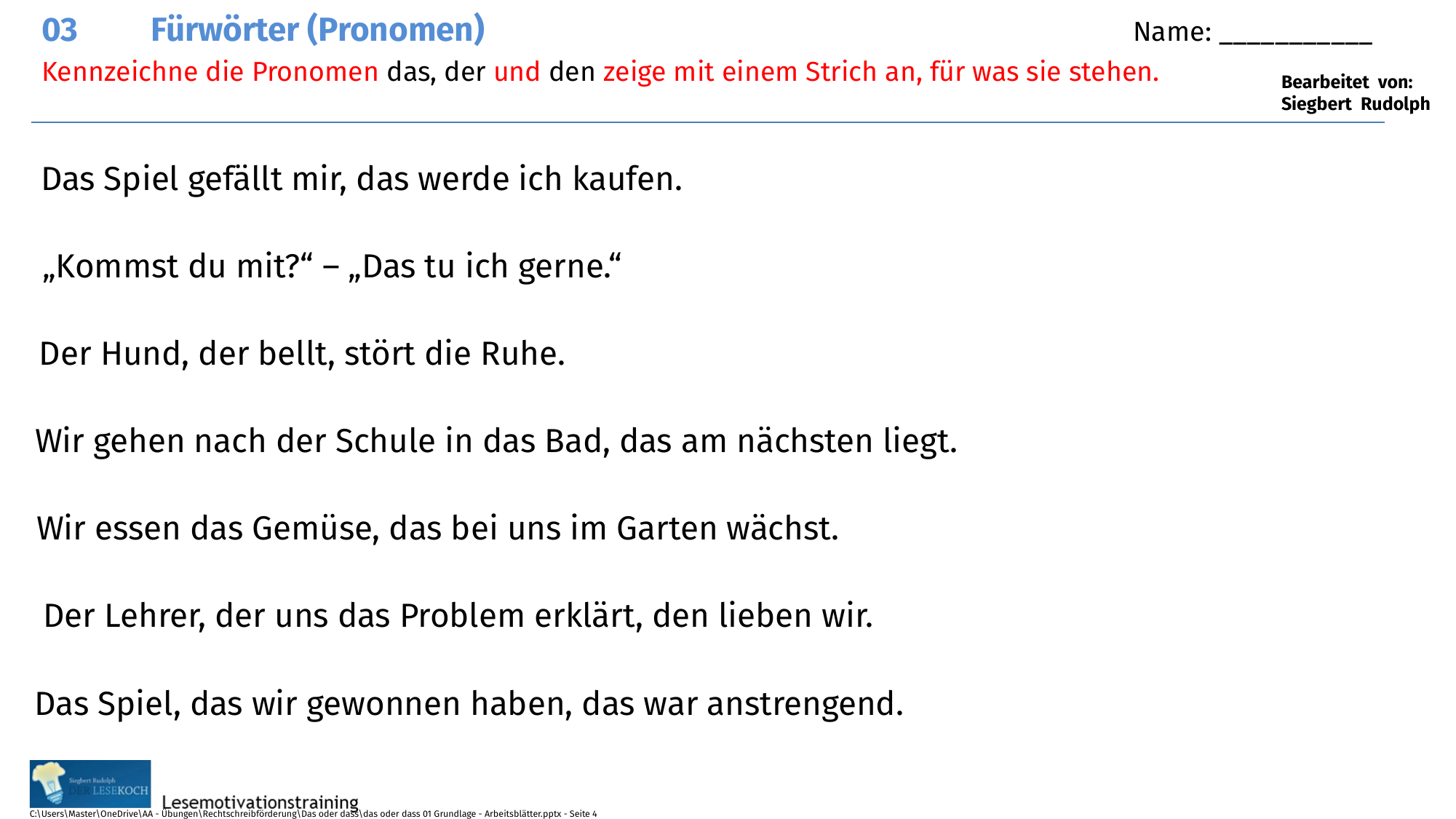

03	Fürwörter (Pronomen)						Name: ___________
Kennzeichne die Pronomen das, der und den zeige mit einem Strich an, für was sie stehen.
Das Spiel gefällt mir, das werde ich kaufen.
„Kommst du mit?“ – „Das tu ich gerne.“
Der Hund, der bellt, stört die Ruhe.
Wir gehen nach der Schule in das Bad, das am nächsten liegt.
Wir essen das Gemüse, das bei uns im Garten wächst.
Der Lehrer, der uns das Problem erklärt, den lieben wir.
Das Spiel, das wir gewonnen haben, das war anstrengend.

C:\Users\Master\OneDrive\AA - Übungen\Rechtschreibförderung\Das oder dass\das oder dass 01 Grundlage - Arbeitsblätter.pptx - Seite 4